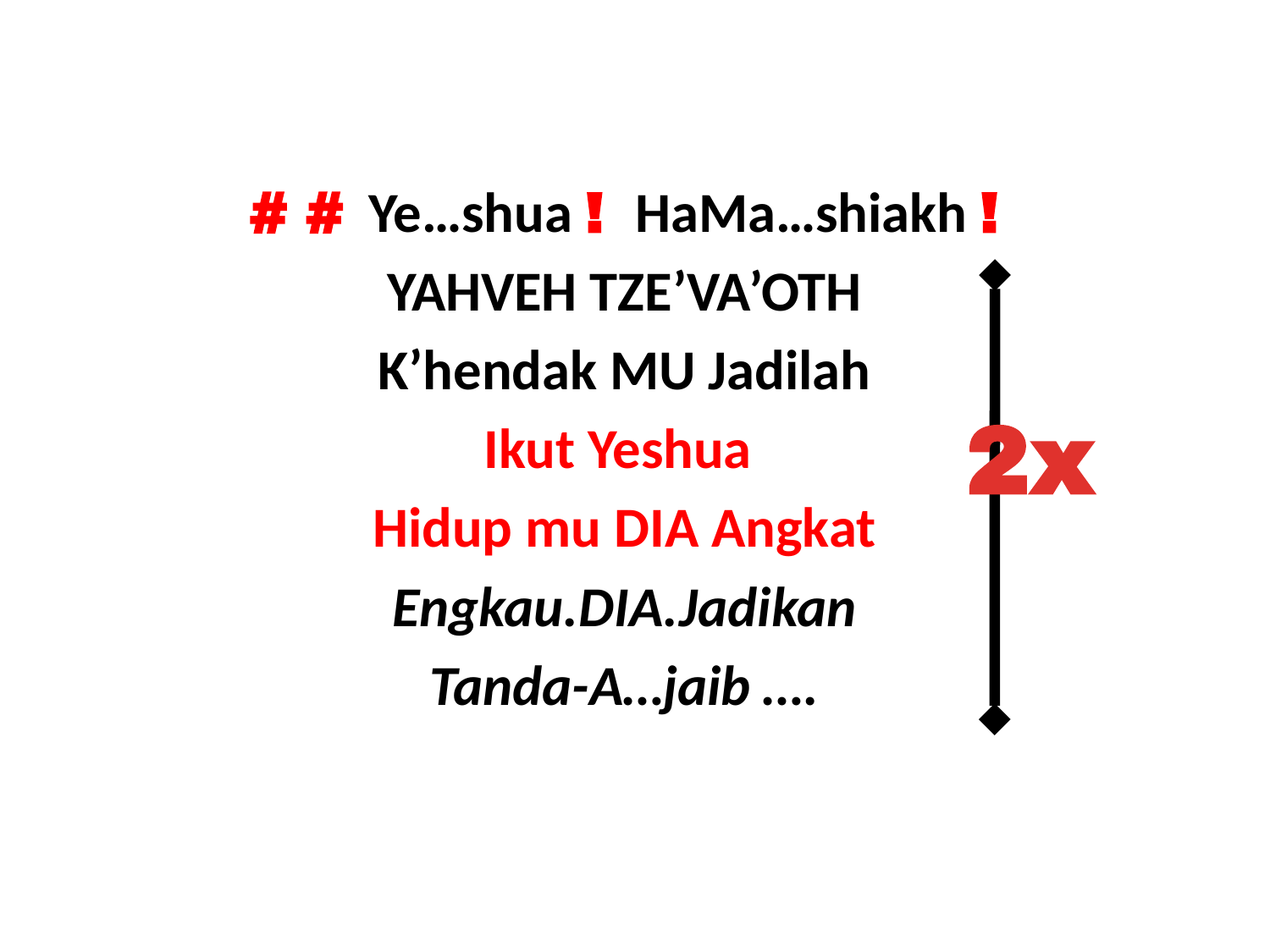

# #  Ye…shua !  HaMa…shiakh !
YAHVEH TZE’VA’OTH
K’hendak MU Jadilah
Ikut Yeshua
Hidup mu DIA Angkat
Engkau.DIA.Jadikan
Tanda-A…jaib ….
2x